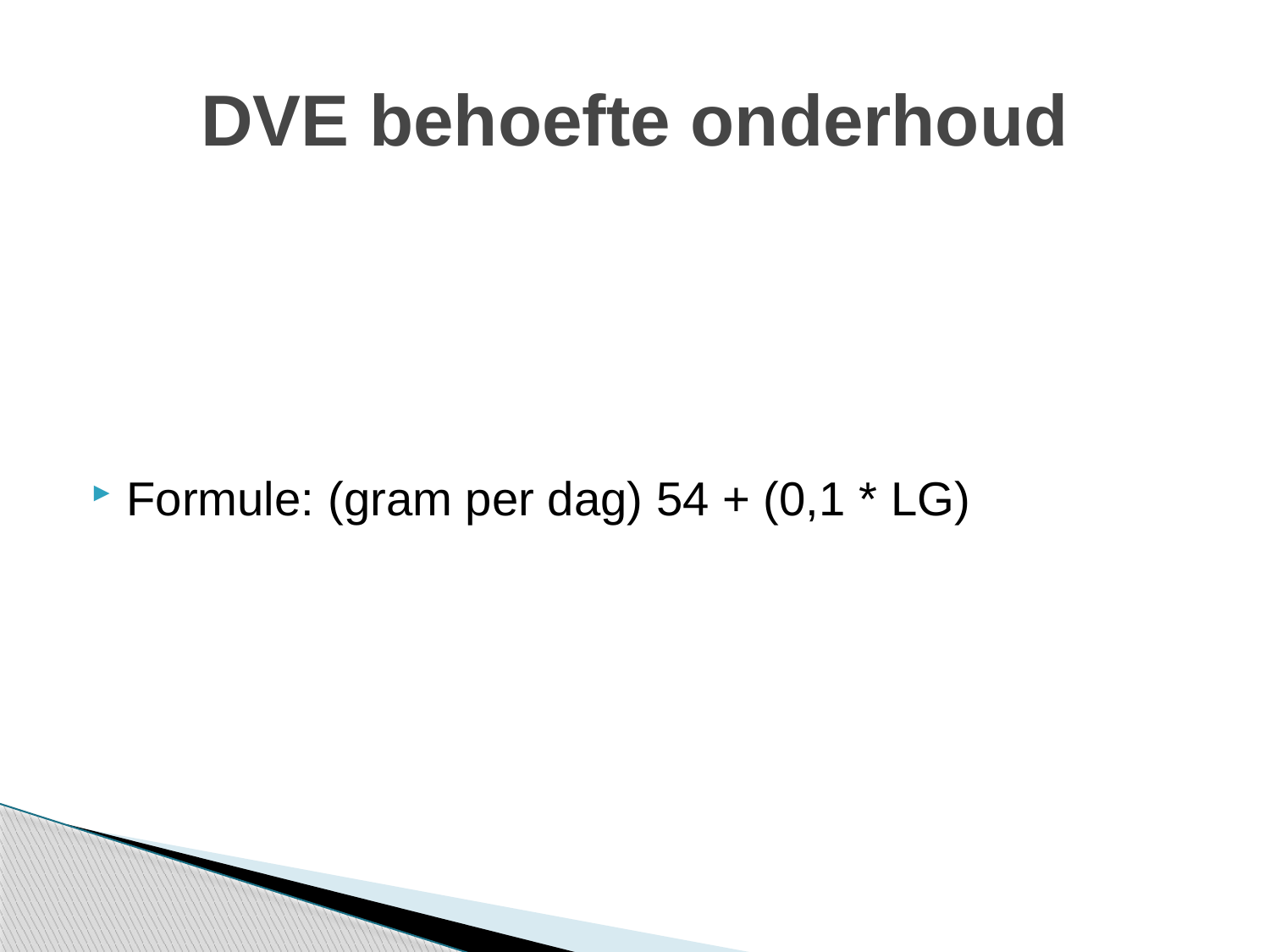

# DVE behoefte onderhoud

Formule: (gram per dag) 54 + (0,1 * LG)